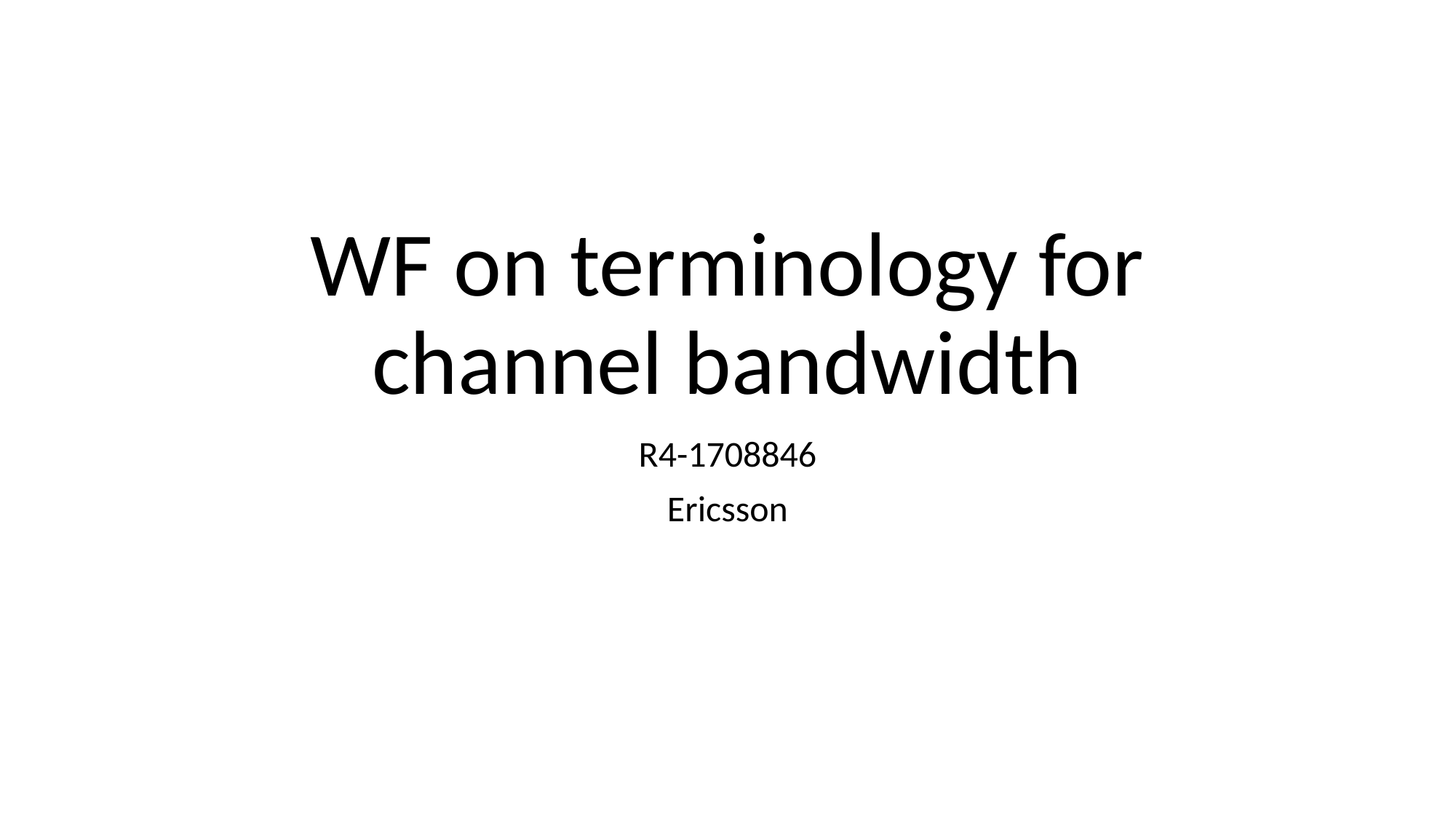

# WF on terminology for channel bandwidth
R4-1708846
Ericsson